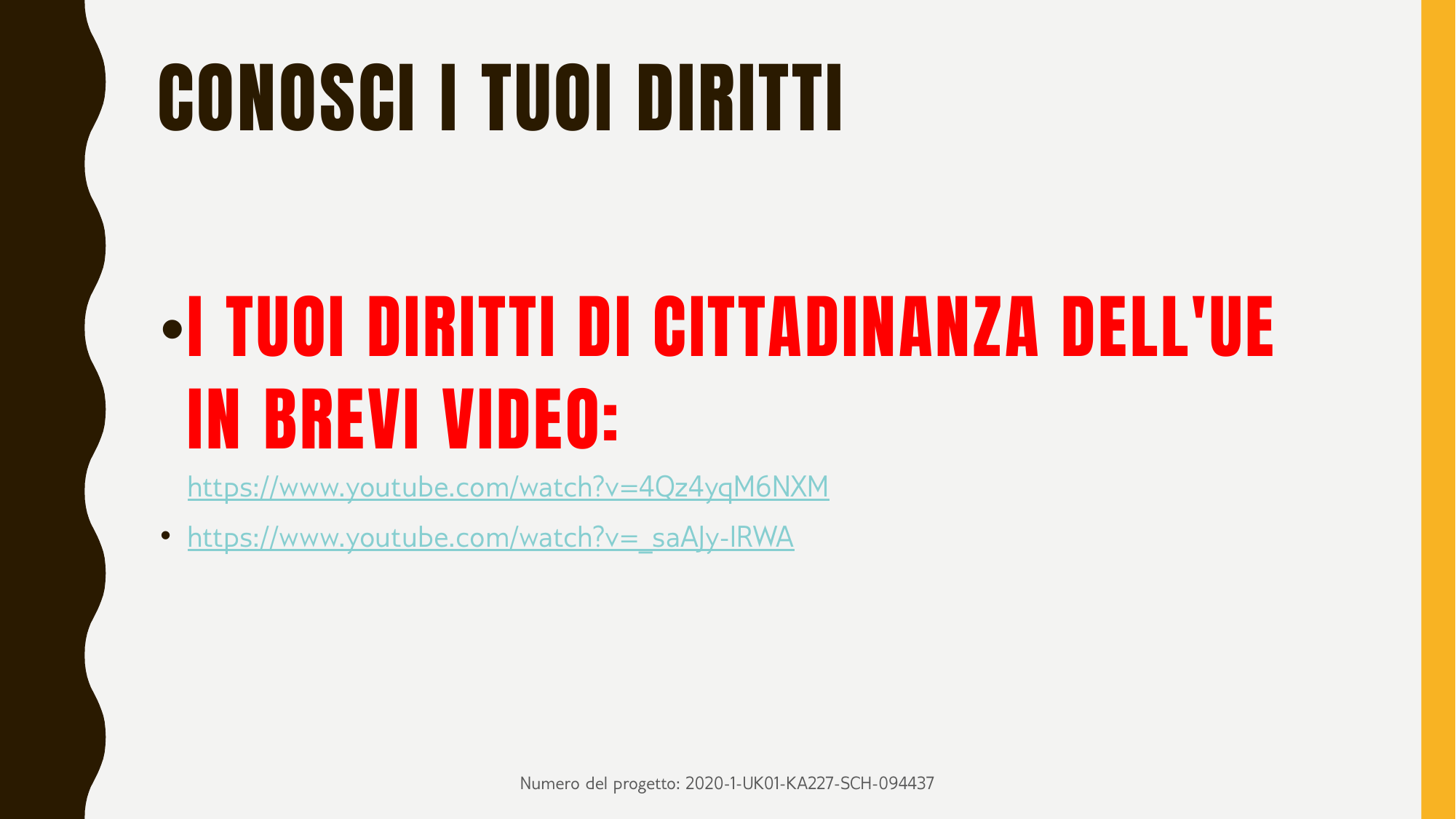

# CONOSCI I TUOI DIRITTI

I tuoi diritti di cittadinanza dell'UE in brevi video:
https://www.youtube.com/watch?v=4Qz4yqM6NXM
https://www.youtube.com/watch?v=_saAJy-IRWA

Numero del progetto: 2020-1-UK01-KA227-SCH-094437